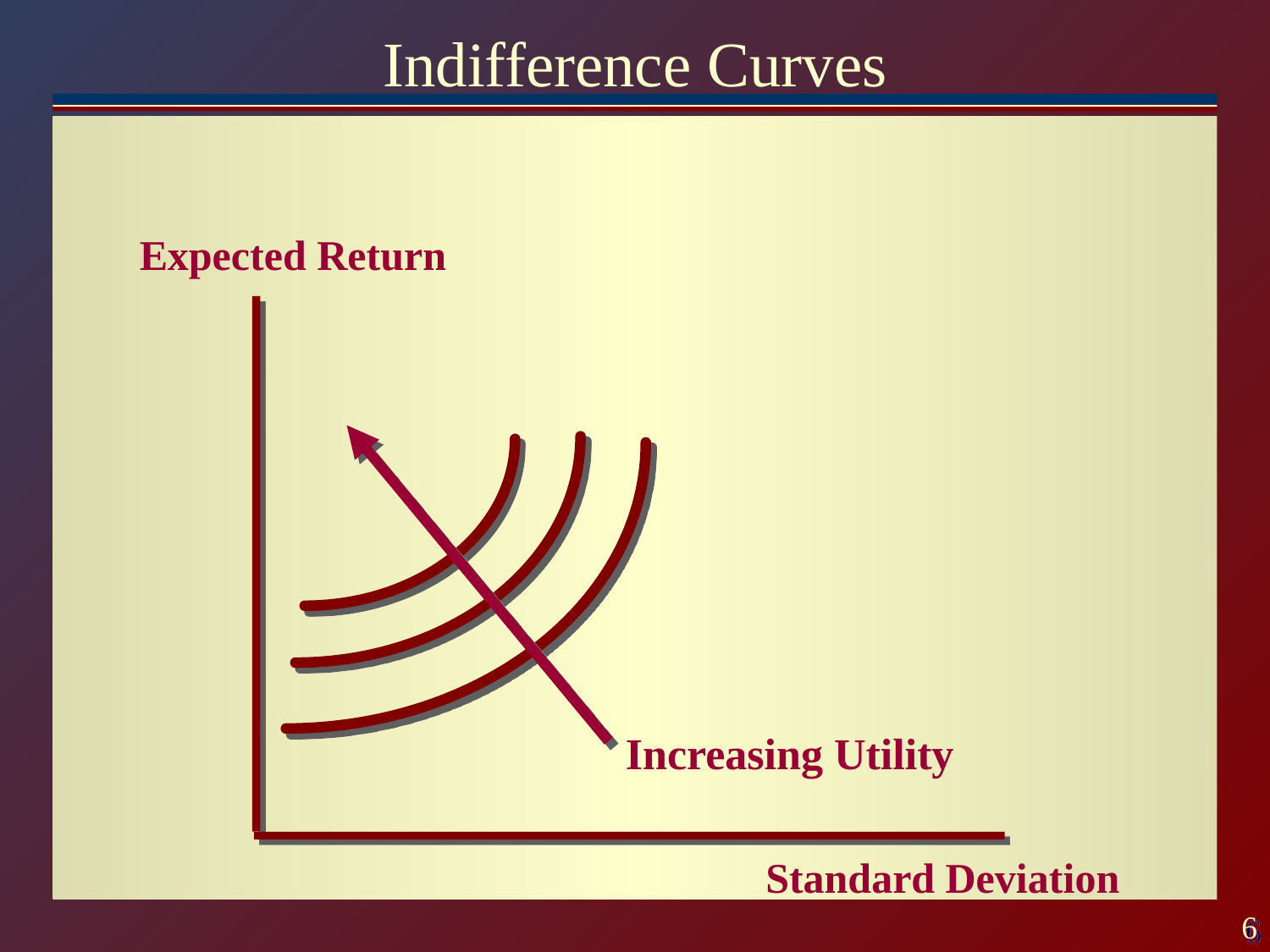

# Indifference Curves
Expected Return

Increasing Utility

Standard Deviation